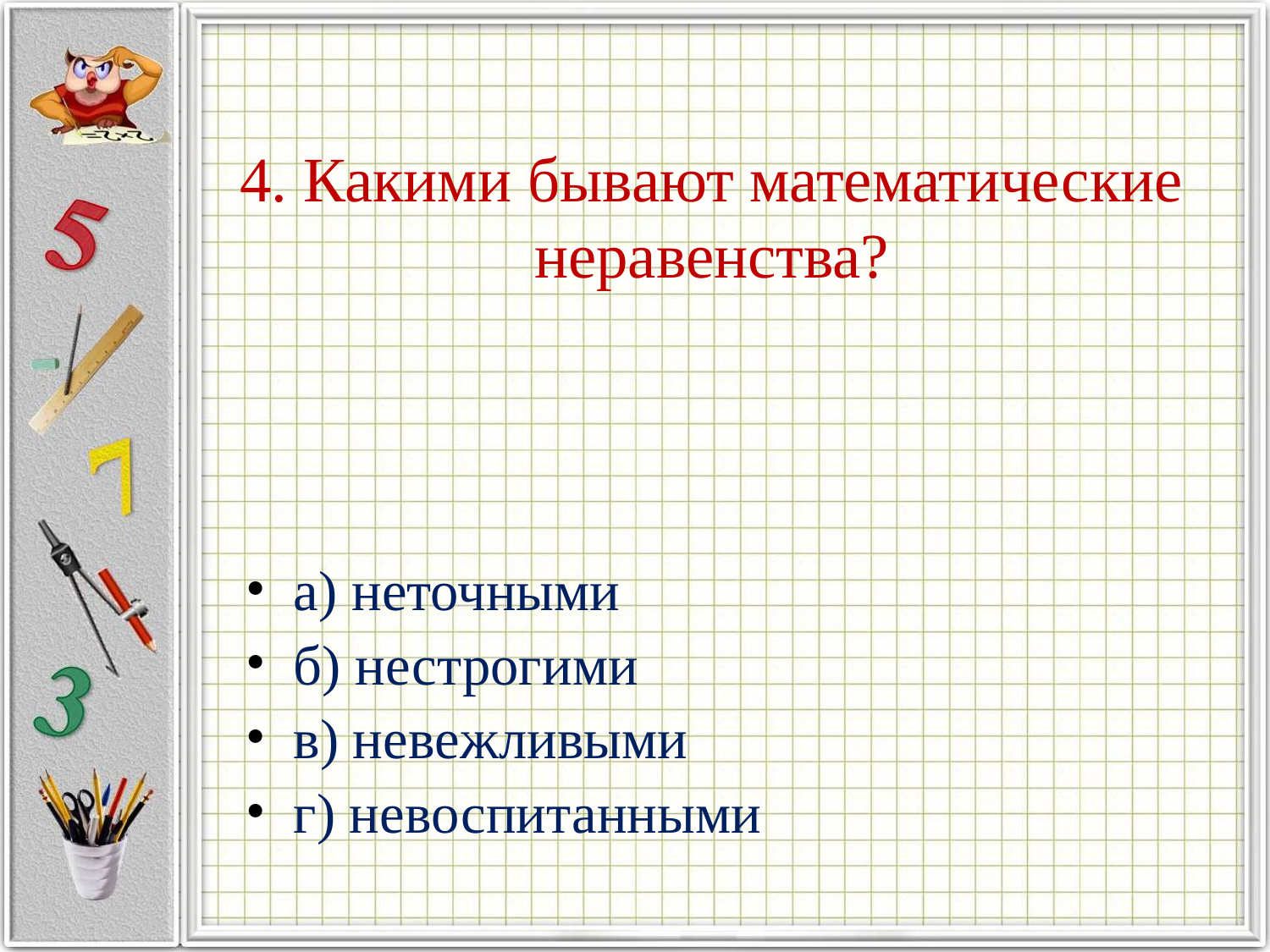

# 4. Какими бывают математические неравенства?
а) неточными
б) нестрогими
в) невежливыми
г) невоспитанными